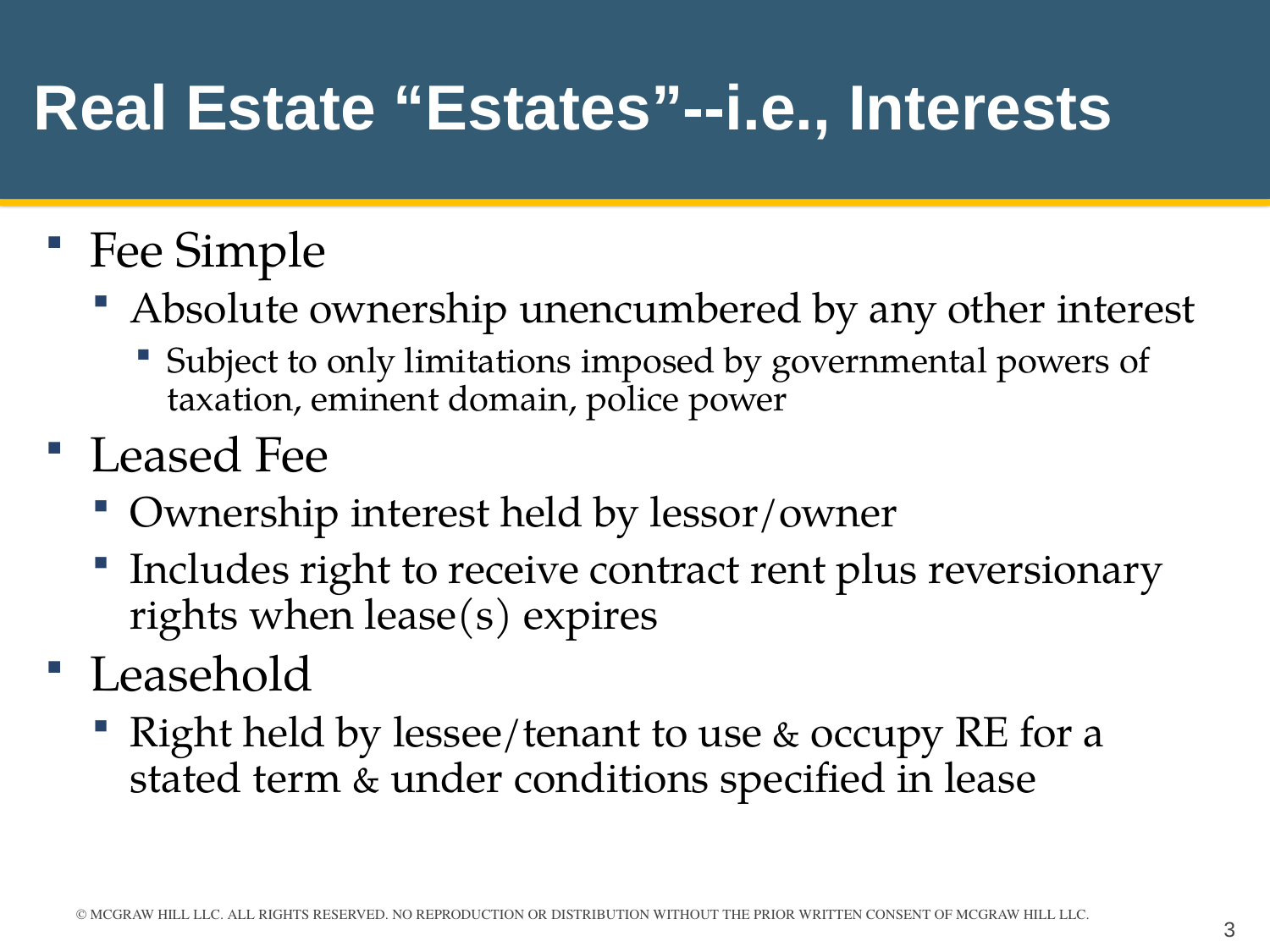

# Real Estate “Estates”--i.e., Interests
Fee Simple
Absolute ownership unencumbered by any other interest
Subject to only limitations imposed by governmental powers of taxation, eminent domain, police power
Leased Fee
Ownership interest held by lessor/owner
Includes right to receive contract rent plus reversionary rights when lease(s) expires
Leasehold
Right held by lessee/tenant to use & occupy RE for a stated term & under conditions specified in lease
© MCGRAW HILL LLC. ALL RIGHTS RESERVED. NO REPRODUCTION OR DISTRIBUTION WITHOUT THE PRIOR WRITTEN CONSENT OF MCGRAW HILL LLC.
3